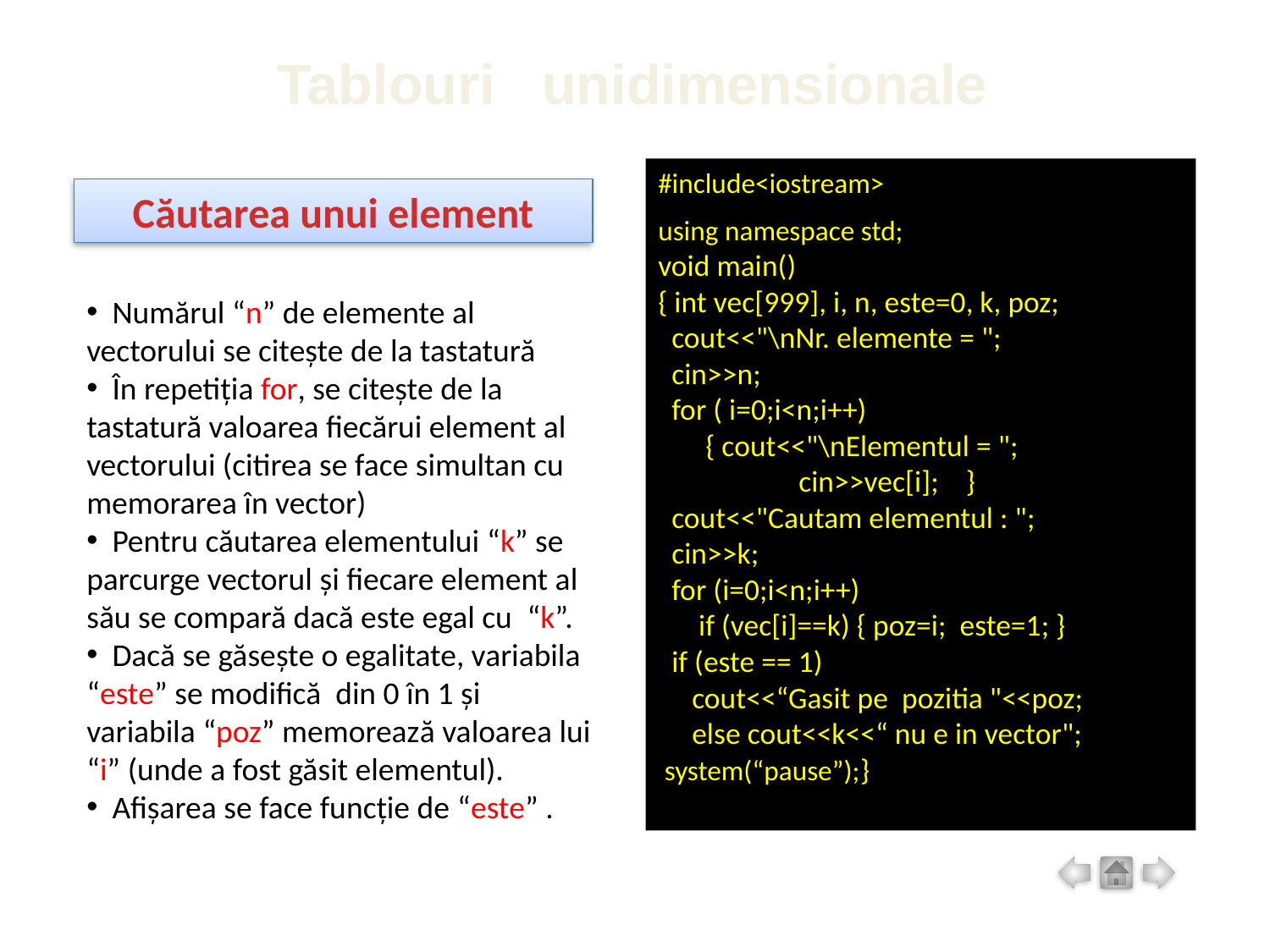

Tablouri   unidimensionale
#include<iostream>
using namespace std;
void main()
{ int vec[999], i, n, este=0, k, poz;
  cout<<"\nNr. elemente = ";
  cin>>n;
  for ( i=0;i<n;i++)
       { cout<<"\nElementul = ";
	  cin>>vec[i];    }
  cout<<"Cautam elementul : ";
  cin>>k;
  for (i=0;i<n;i++)
      if (vec[i]==k) { poz=i;  este=1; }
  if (este == 1)
     cout<<“Gasit pe  pozitia "<<poz;
     else cout<<k<<“ nu e in vector";
 system(“pause”);}

Căutarea unui element
  Numărul “n” de elemente al vectorului se citește de la tastatură
  În repetiția for, se citește de la tastatură valoarea fiecărui element al vectorului (citirea se face simultan cu memorarea în vector)
  Pentru căutarea elementului “k” se parcurge vectorul și fiecare element al său se compară dacă este egal cu  “k”.
  Dacă se găsește o egalitate, variabila “este” se modifică  din 0 în 1 și variabila “poz” memorează valoarea lui “i” (unde a fost găsit elementul).
  Afișarea se face funcție de “este” .